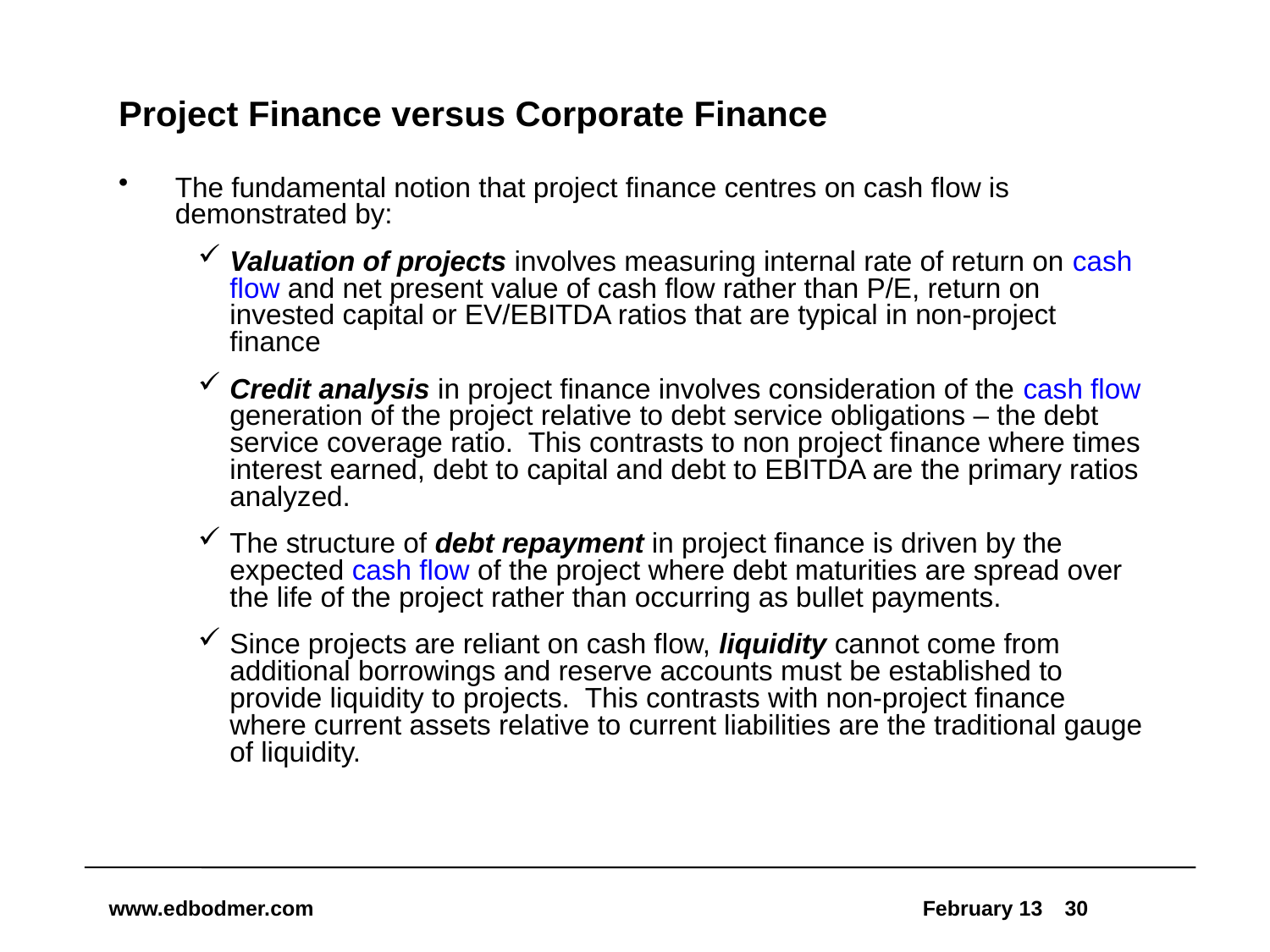

# Project Finance versus Corporate Finance
The fundamental notion that project finance centres on cash flow is demonstrated by:
Valuation of projects involves measuring internal rate of return on cash flow and net present value of cash flow rather than P/E, return on invested capital or EV/EBITDA ratios that are typical in non-project finance
Credit analysis in project finance involves consideration of the cash flow generation of the project relative to debt service obligations – the debt service coverage ratio.  This contrasts to non project finance where times interest earned, debt to capital and debt to EBITDA are the primary ratios analyzed.
The structure of debt repayment in project finance is driven by the expected cash flow of the project where debt maturities are spread over the life of the project rather than occurring as bullet payments.
Since projects are reliant on cash flow, liquidity cannot come from additional borrowings and reserve accounts must be established to provide liquidity to projects.  This contrasts with non-project finance where current assets relative to current liabilities are the traditional gauge of liquidity.